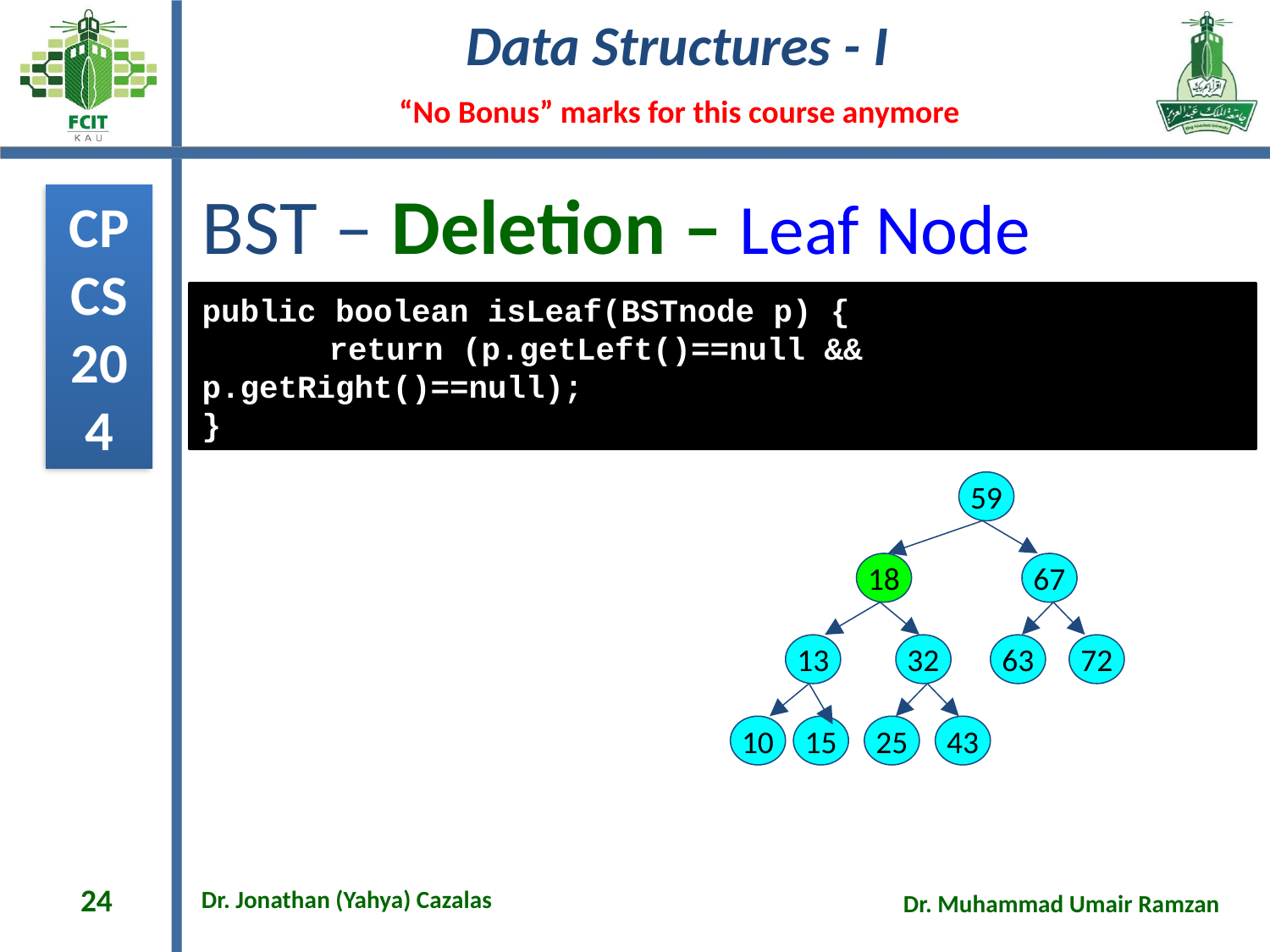

# BST – Deletion – Leaf Node
public boolean isLeaf(BSTnode p) {
	return (p.getLeft()==null && p.getRight()==null);
}
59

18
67

13
32
63
72

10
15
25
43

24